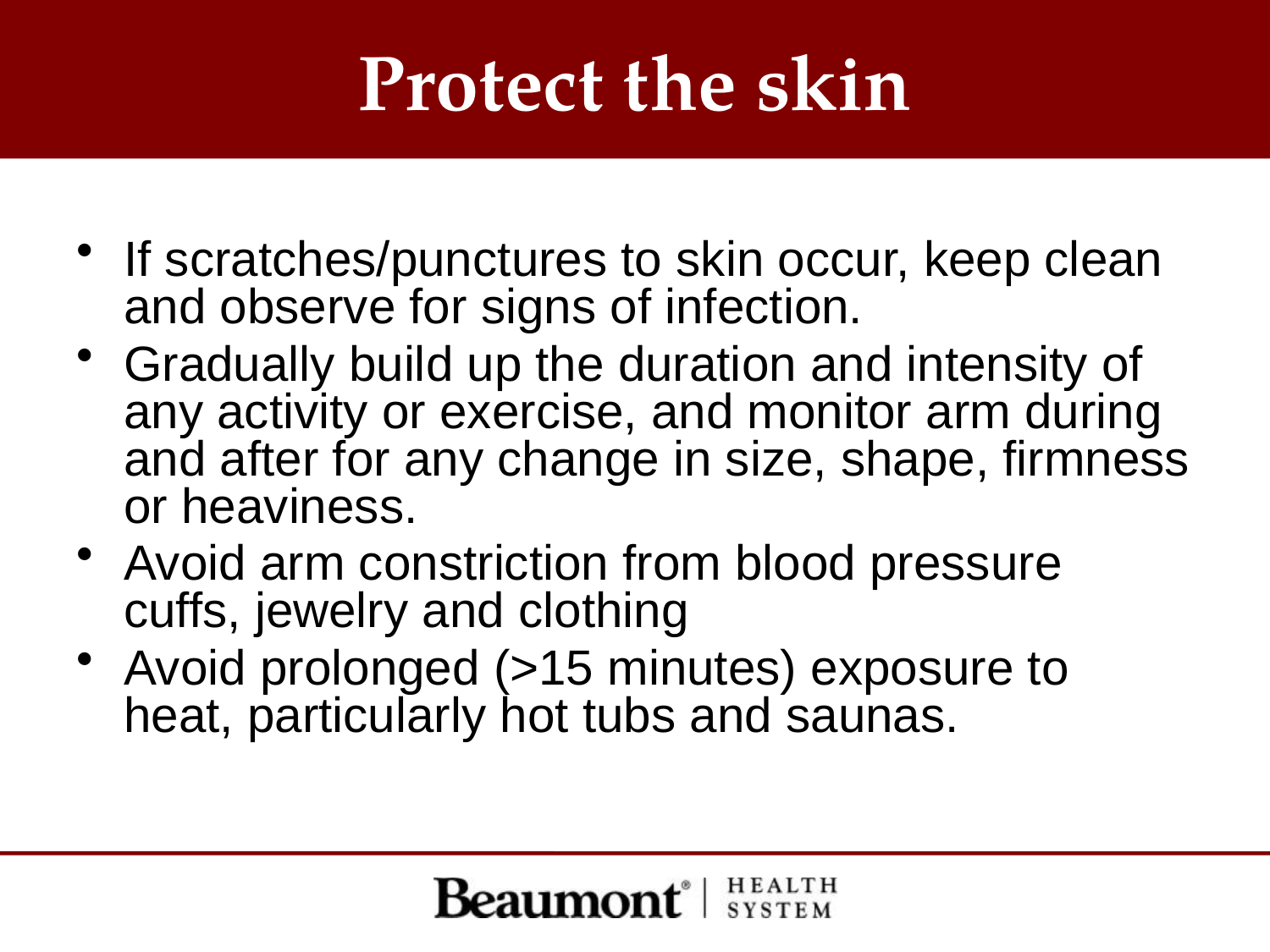

# Protect the skin

If scratches/punctures to skin occur, keep clean and observe for signs of infection.
Gradually build up the duration and intensity of any activity or exercise, and monitor arm during and after for any change in size, shape, firmness or heaviness.
Avoid arm constriction from blood pressure cuffs, jewelry and clothing
Avoid prolonged (>15 minutes) exposure to heat, particularly hot tubs and saunas.